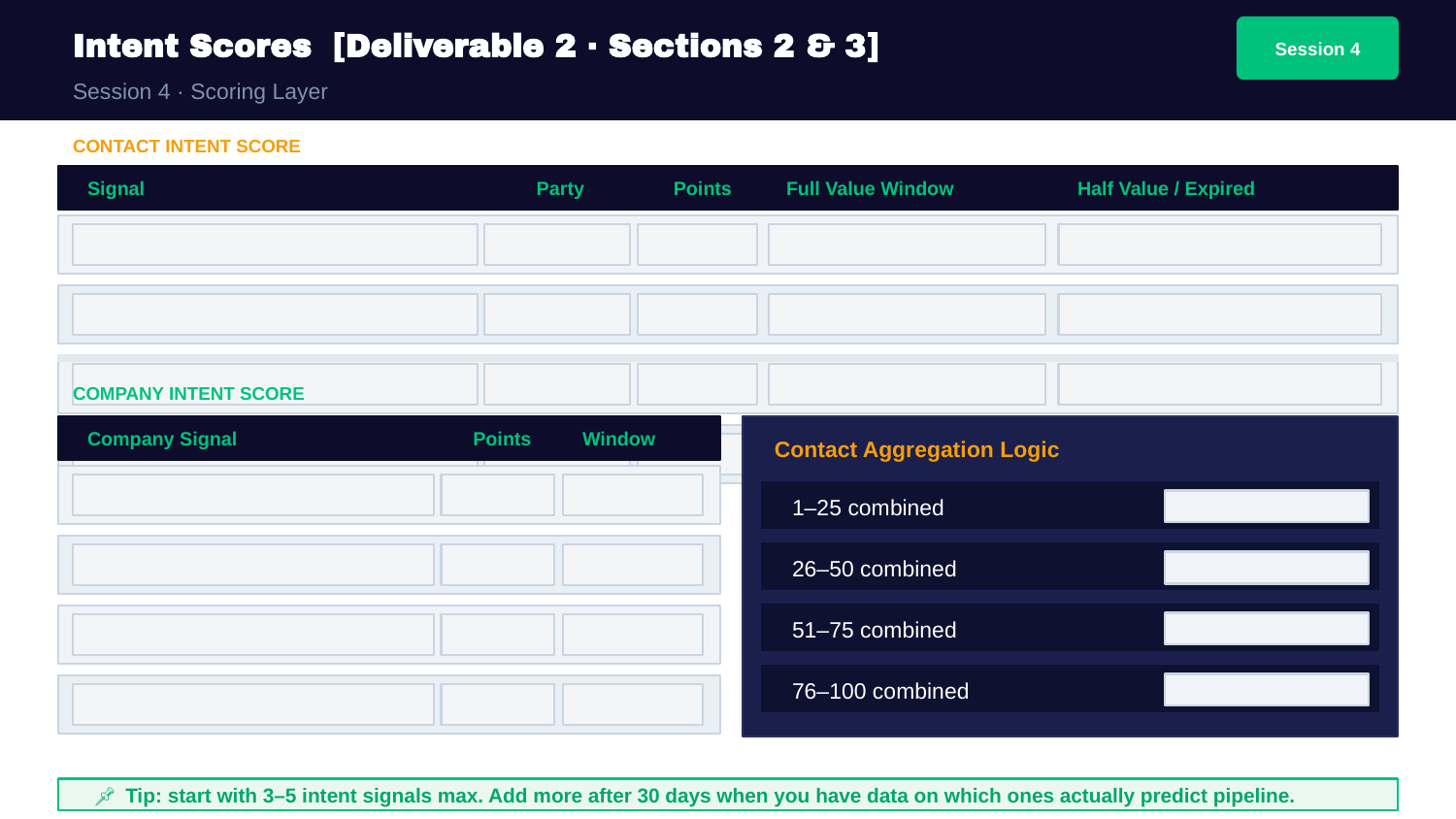

Intent Scores  [Deliverable 2 · Sections 2 & 3]

Session 4
Session 4 · Scoring Layer
CONTACT INTENT SCORE

Signal
Party
Points
Full Value Window
Half Value / Expired

COMPANY INTENT SCORE

Company Signal
Points
Window

Contact Aggregation Logic

1–25 combined

26–50 combined

51–75 combined

76–100 combined

📌  Tip: start with 3–5 intent signals max. Add more after 30 days when you have data on which ones actually predict pipeline.